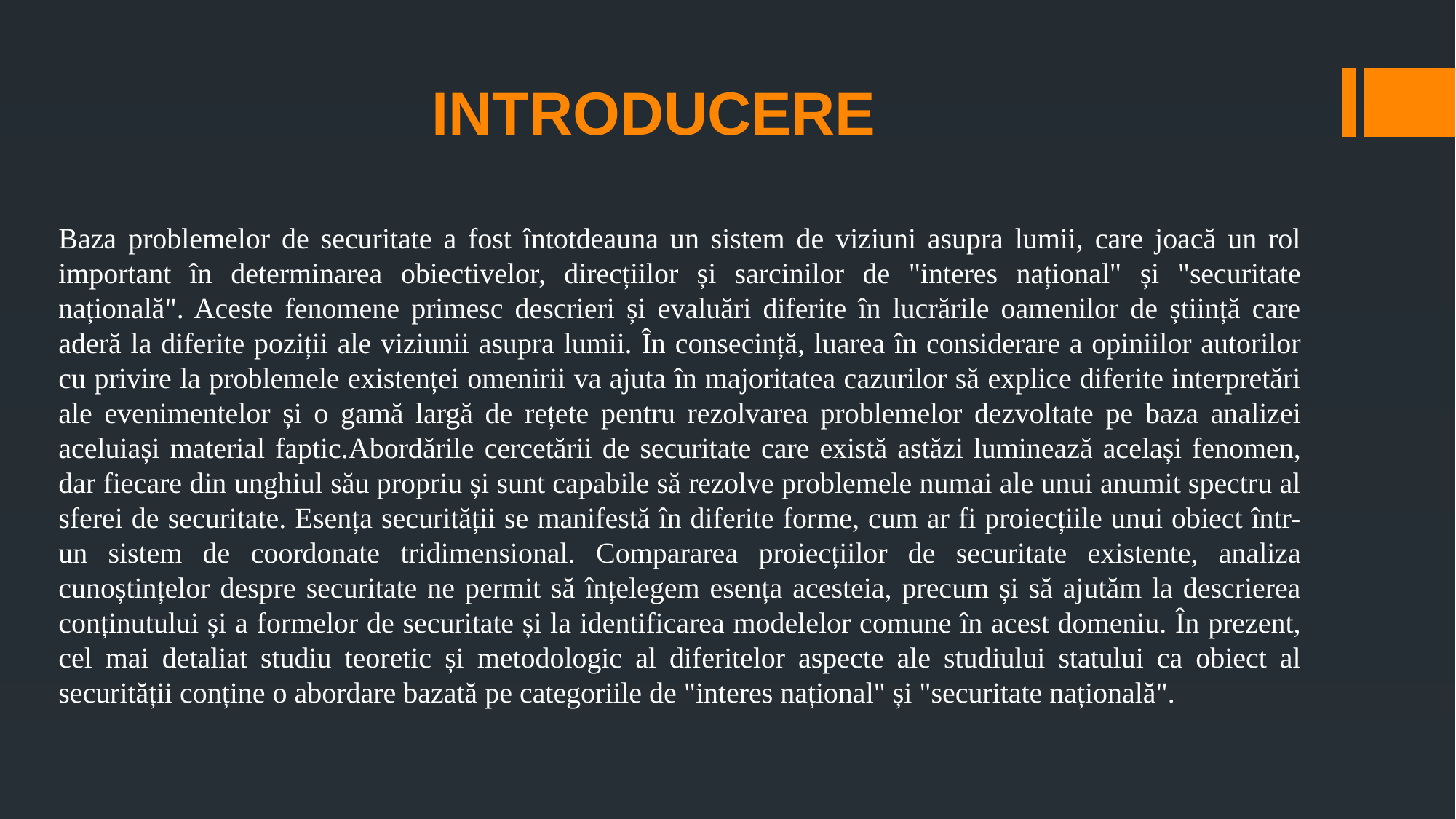

# INTRODUCERE
Baza problemelor de securitate a fost întotdeauna un sistem de viziuni asupra lumii, care joacă un rol important în determinarea obiectivelor, direcțiilor și sarcinilor de "interes național" și "securitate națională". Aceste fenomene primesc descrieri și evaluări diferite în lucrările oamenilor de știință care aderă la diferite poziții ale viziunii asupra lumii. În consecință, luarea în considerare a opiniilor autorilor cu privire la problemele existenței omenirii va ajuta în majoritatea cazurilor să explice diferite interpretări ale evenimentelor și o gamă largă de rețete pentru rezolvarea problemelor dezvoltate pe baza analizei aceluiași material faptic.Abordările cercetării de securitate care există astăzi luminează același fenomen, dar fiecare din unghiul său propriu și sunt capabile să rezolve problemele numai ale unui anumit spectru al sferei de securitate. Esența securității se manifestă în diferite forme, cum ar fi proiecțiile unui obiect într-un sistem de coordonate tridimensional. Compararea proiecțiilor de securitate existente, analiza cunoștințelor despre securitate ne permit să înțelegem esența acesteia, precum și să ajutăm la descrierea conținutului și a formelor de securitate și la identificarea modelelor comune în acest domeniu. În prezent, cel mai detaliat studiu teoretic și metodologic al diferitelor aspecte ale studiului statului ca obiect al securității conține o abordare bazată pe categoriile de "interes național" și "securitate națională".